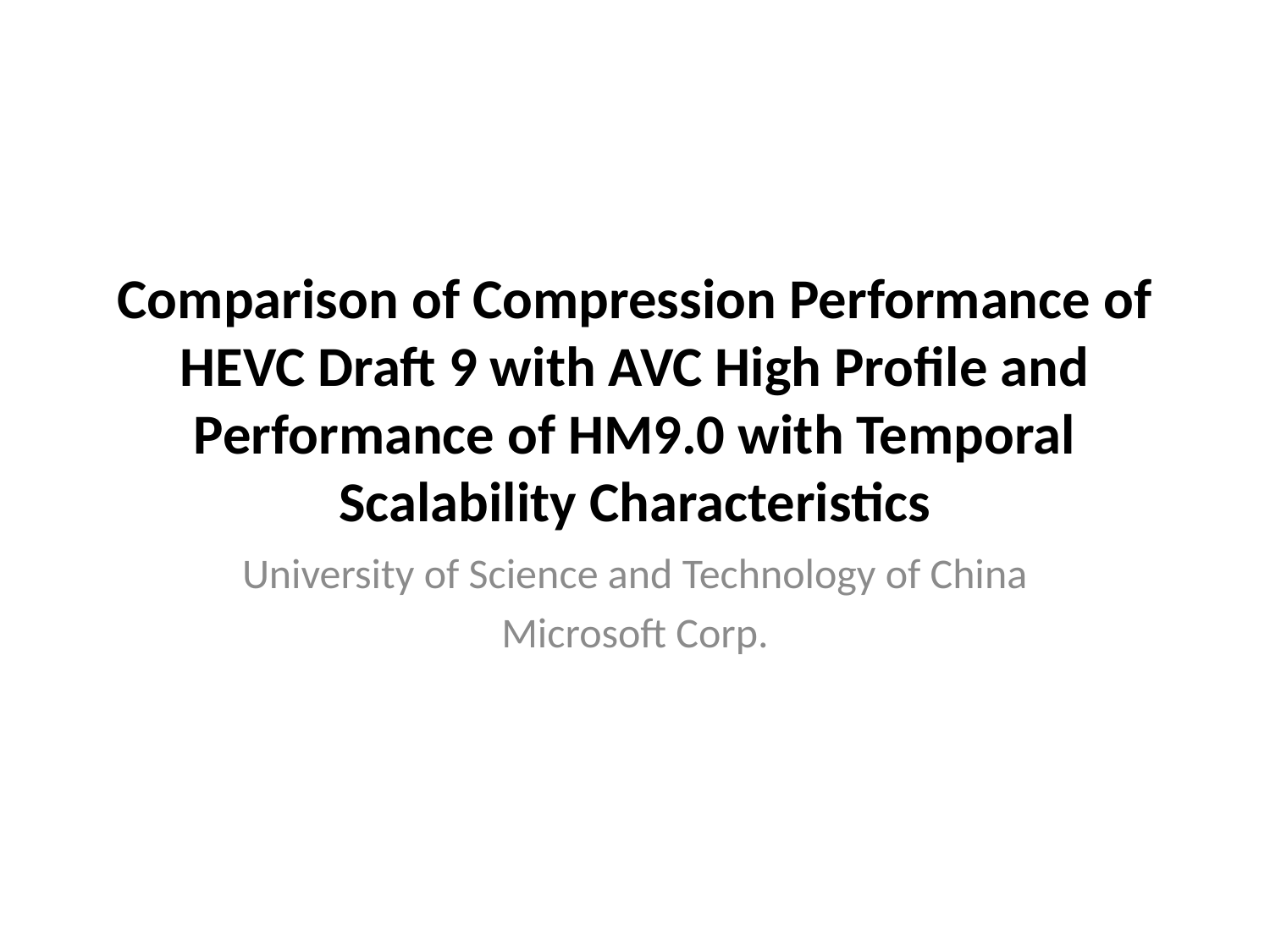

# Comparison of Compression Performance of HEVC Draft 9 with AVC High Profile and Performance of HM9.0 with Temporal Scalability Characteristics
University of Science and Technology of China
Microsoft Corp.